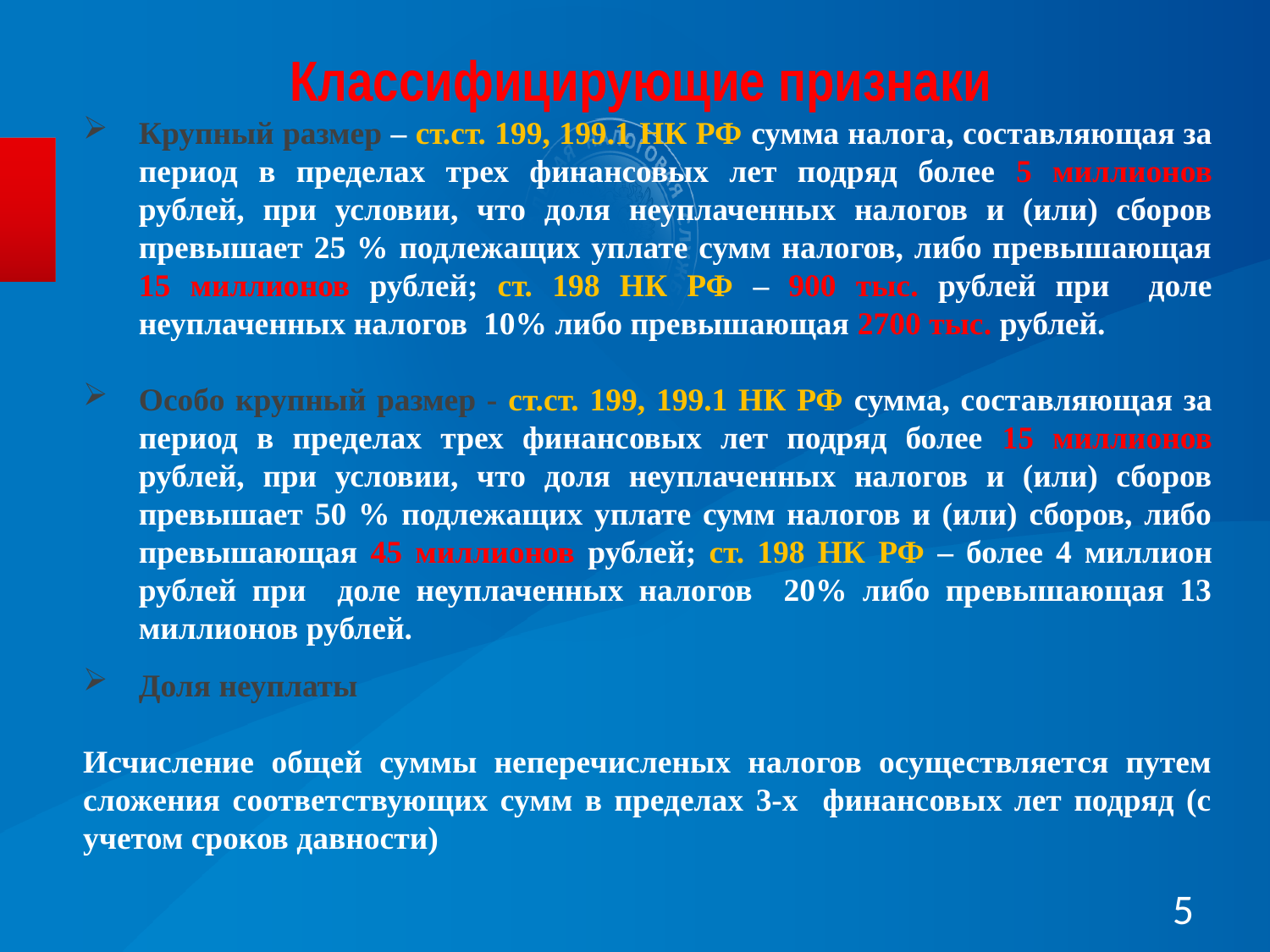

Классифицирующие признаки
Крупный размер – ст.ст. 199, 199.1 НК РФ сумма налога, составляющая за период в пределах трех финансовых лет подряд более 5 миллионов рублей, при условии, что доля неуплаченных налогов и (или) сборов превышает 25 % подлежащих уплате сумм налогов, либо превышающая 15 миллионов рублей; ст. 198 НК РФ – 900 тыс. рублей при  доле неуплаченных налогов  10% либо превышающая 2700 тыс. рублей.

Особо крупный размер - ст.ст. 199, 199.1 НК РФ сумма, составляющая за период в пределах трех финансовых лет подряд более 15 миллионов рублей, при условии, что доля неуплаченных налогов и (или) сборов превышает 50 % подлежащих уплате сумм налогов и (или) сборов, либо превышающая 45 миллионов рублей; ст. 198 НК РФ – более 4 миллион рублей при  доле неуплаченных налогов  20% либо превышающая 13 миллионов рублей.
Доля неуплаты

Исчисление общей суммы неперечисленых налогов осуществляется путем сложения соответствующих сумм в пределах 3-х  финансовых лет подряд (с учетом сроков давности)

5